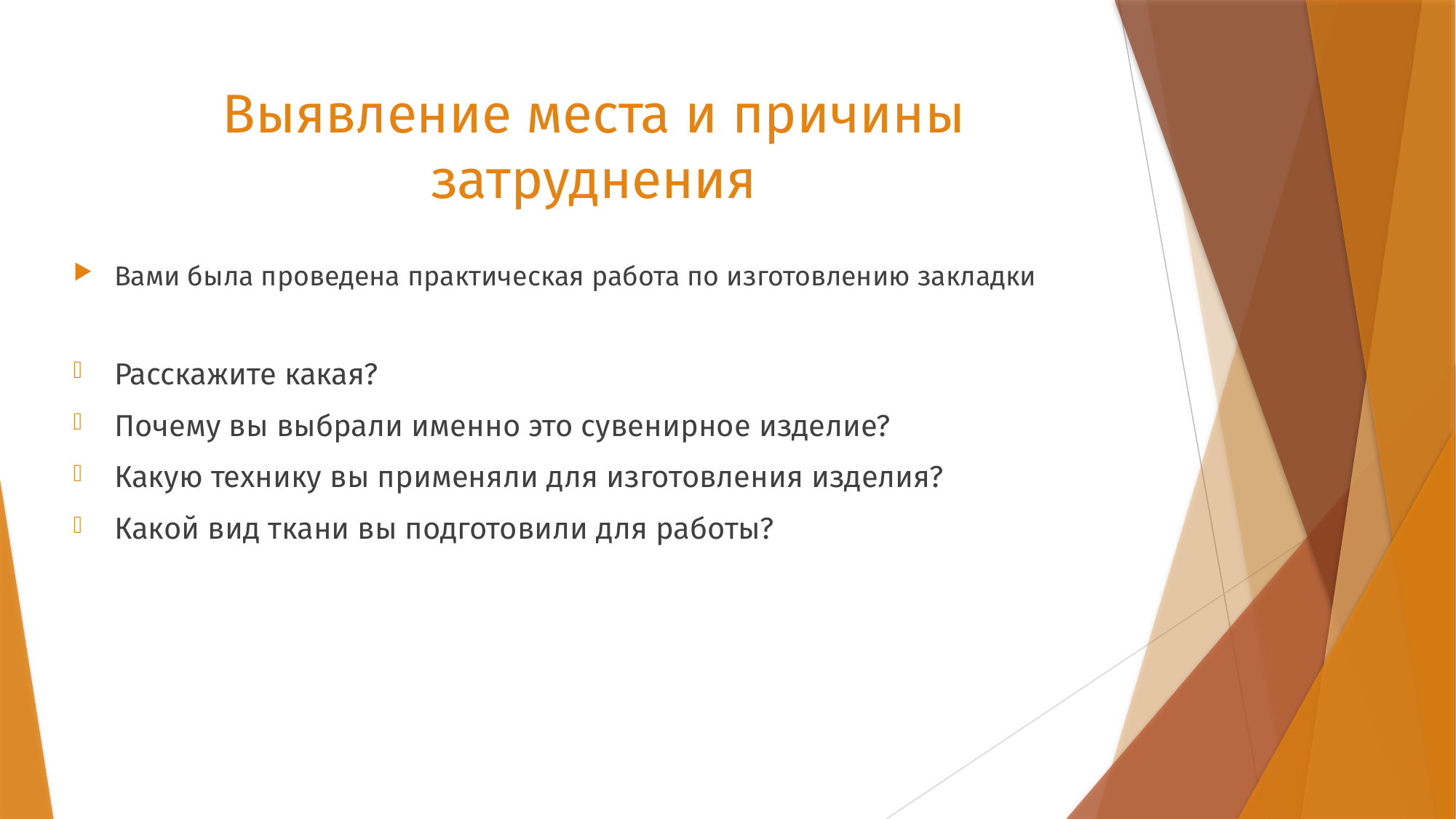

# Выявление места и причины затруднения
Вами была проведена практическая работа по изготовлению закладки

Расскажите какая?
Почему вы выбрали именно это сувенирное изделие?
Какую технику вы применяли для изготовления изделия?
Какой вид ткани вы подготовили для работы?